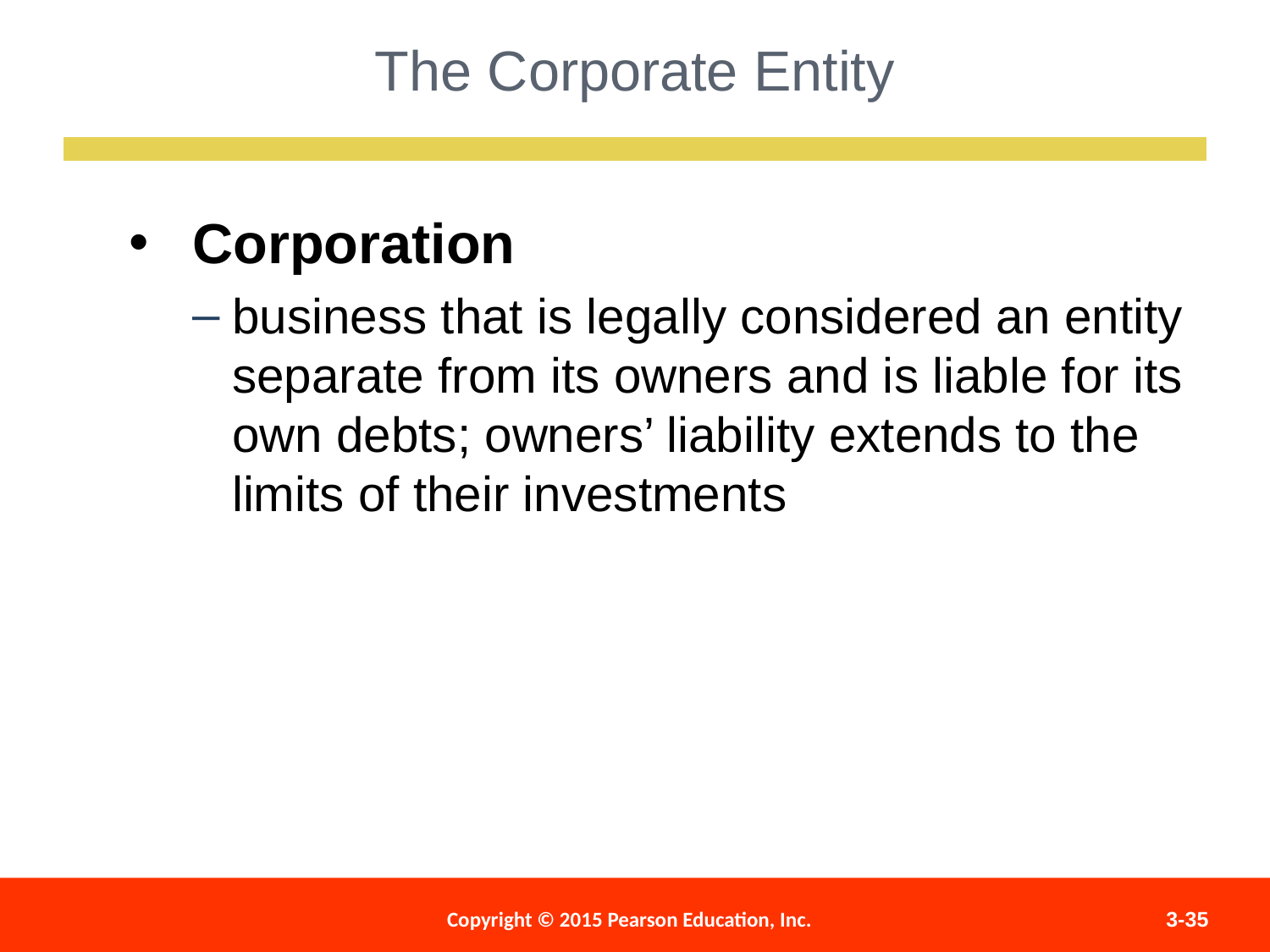

The Corporate Entity
Corporation
business that is legally considered an entity separate from its owners and is liable for its own debts; owners’ liability extends to the limits of their investments